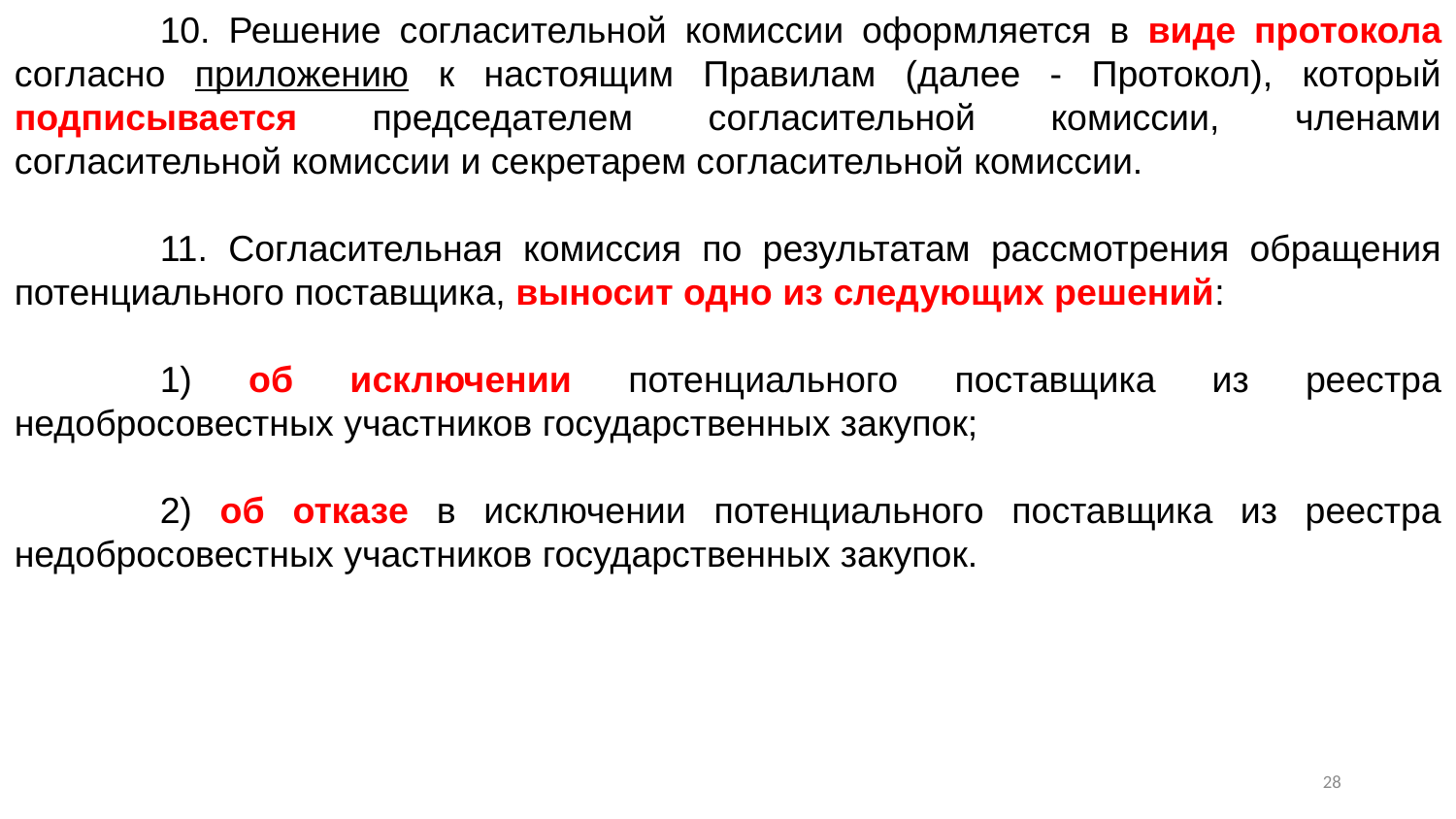

10. Решение согласительной комиссии оформляется в виде протокола согласно приложению к настоящим Правилам (далее - Протокол), который подписывается председателем согласительной комиссии, членами согласительной комиссии и секретарем согласительной комиссии.

	11. Согласительная комиссия по результатам рассмотрения обращения потенциального поставщика, выносит одно из следующих решений:

	1) об исключении потенциального поставщика из реестра недобросовестных участников государственных закупок;

	2) об отказе в исключении потенциального поставщика из реестра недобросовестных участников государственных закупок.

28